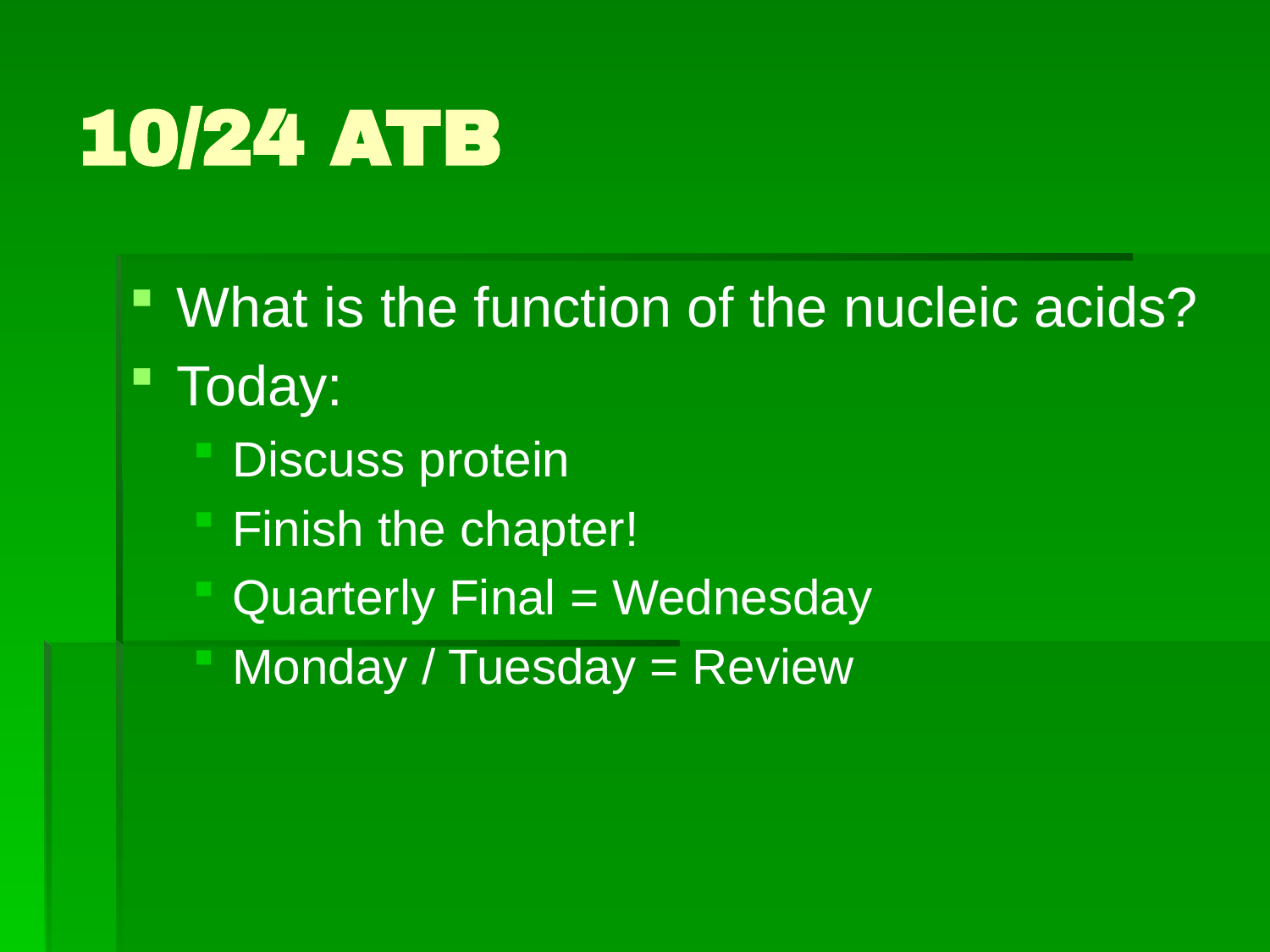

# 10/24 ATB
What is the function of the nucleic acids?
Today:
Discuss protein
Finish the chapter!
Quarterly Final = Wednesday
Monday / Tuesday = Review